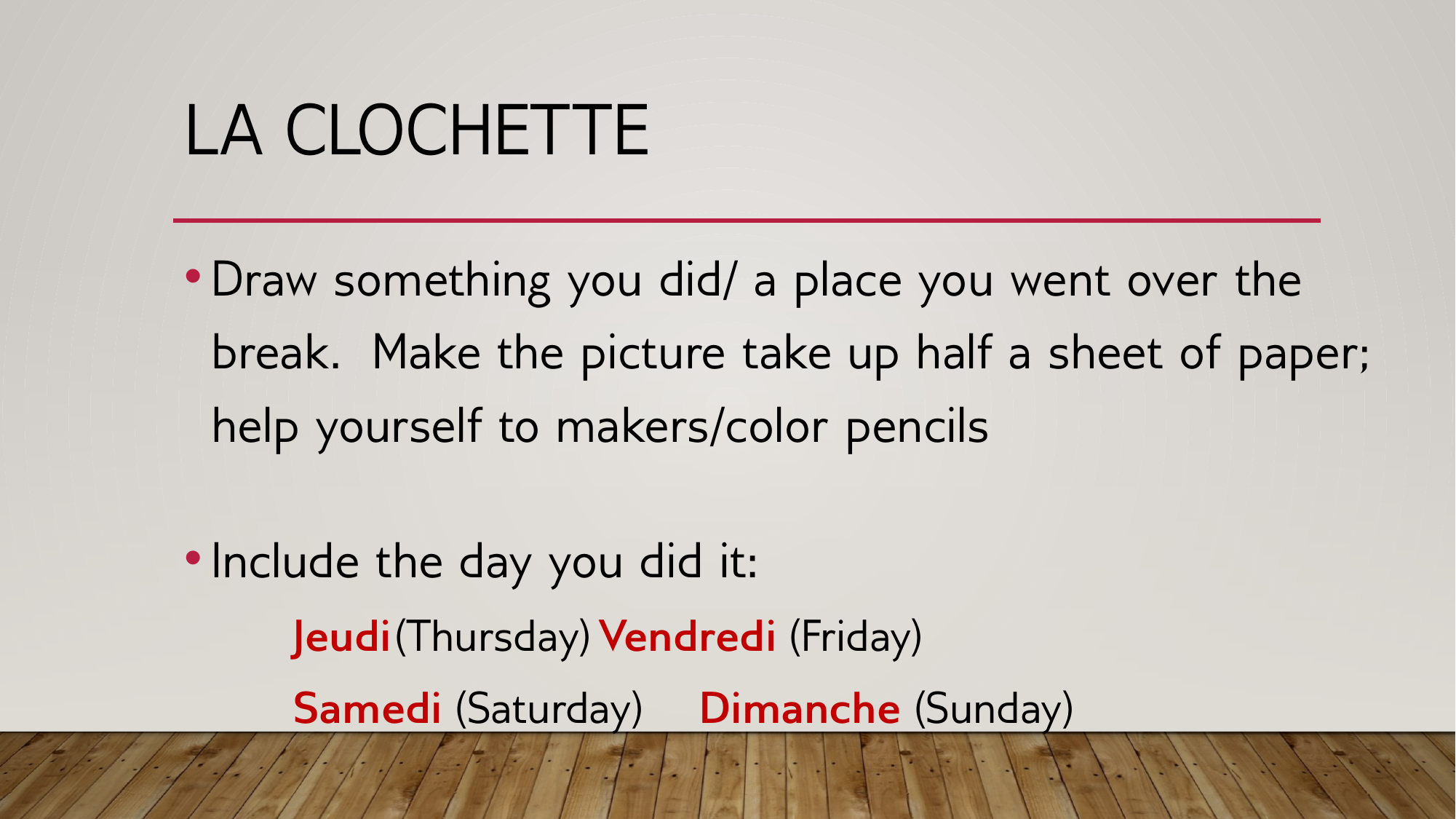

# LA CLOCHETTE
Draw something you did/ a place you went over the break.  Make the picture take up half a sheet of paper; help yourself to makers/color pencils

Include the day you did it:
Jeudi	(Thursday)				Vendredi (Friday)
Samedi (Saturday)			Dimanche (Sunday)